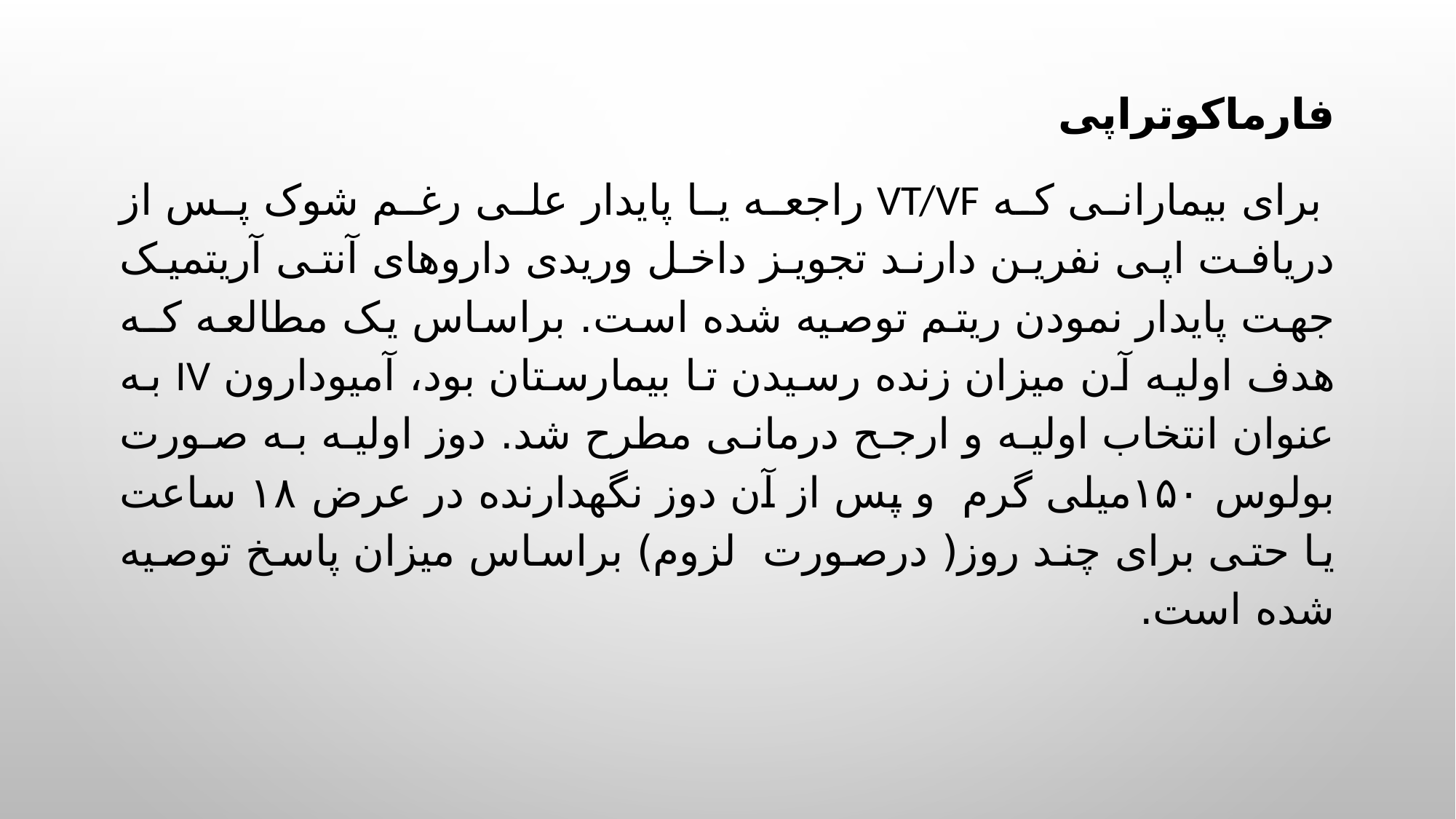

#
فارماکوتراپی
 برای بیمارانی که VT/VF راجعه یا پایدار علی رغم شوک پس از دریافت اپی نفرین دارند تجویز داخل وریدی داروهای آنتی آریتمیک جهت پایدار نمودن ریتم توصیه شده است. براساس یک مطالعه کـه هدف اولیه آن میزان زنده رسیدن تا بیمارستان بود، آمیودارون IV به عنوان انتخاب اولیه و ارجح درمانی مطرح شد. دوز اولیه به صورت بولوس ۱۵۰میلی گرم  و پس از آن دوز نگهدارنده در عرض ۱۸ ساعت یا حتی برای چند روز( درصورت  لزوم) براساس میزان پاسخ توصیه شده است.